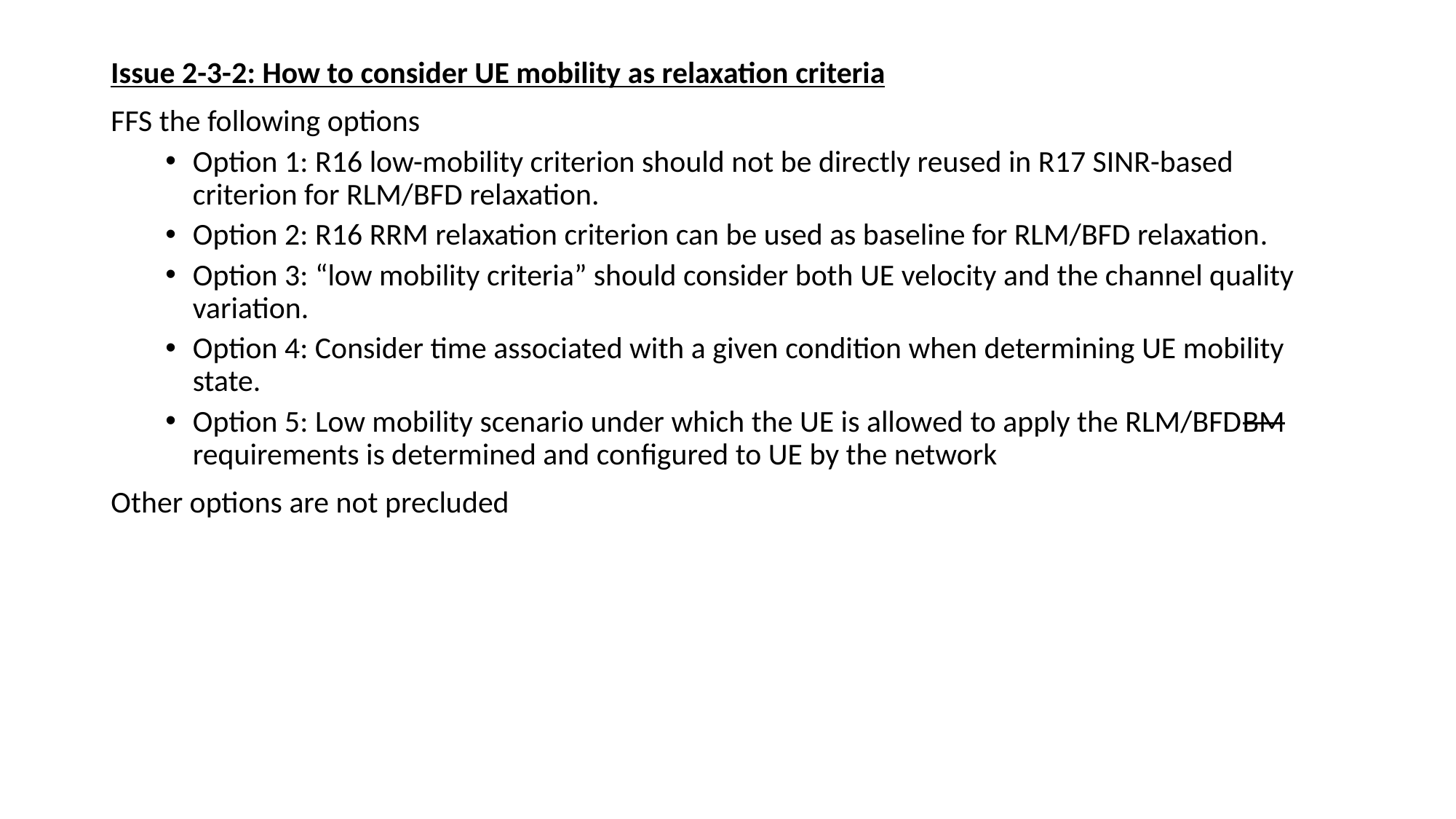

Issue 2-3-2: How to consider UE mobility as relaxation criteria
FFS the following options
Option 1: R16 low-mobility criterion should not be directly reused in R17 SINR-based criterion for RLM/BFD relaxation.
Option 2: R16 RRM relaxation criterion can be used as baseline for RLM/BFD relaxation.
Option 3: “low mobility criteria” should consider both UE velocity and the channel quality variation.
Option 4: Consider time associated with a given condition when determining UE mobility state.
Option 5: Low mobility scenario under which the UE is allowed to apply the RLM/BFDBM requirements is determined and configured to UE by the network
Other options are not precluded